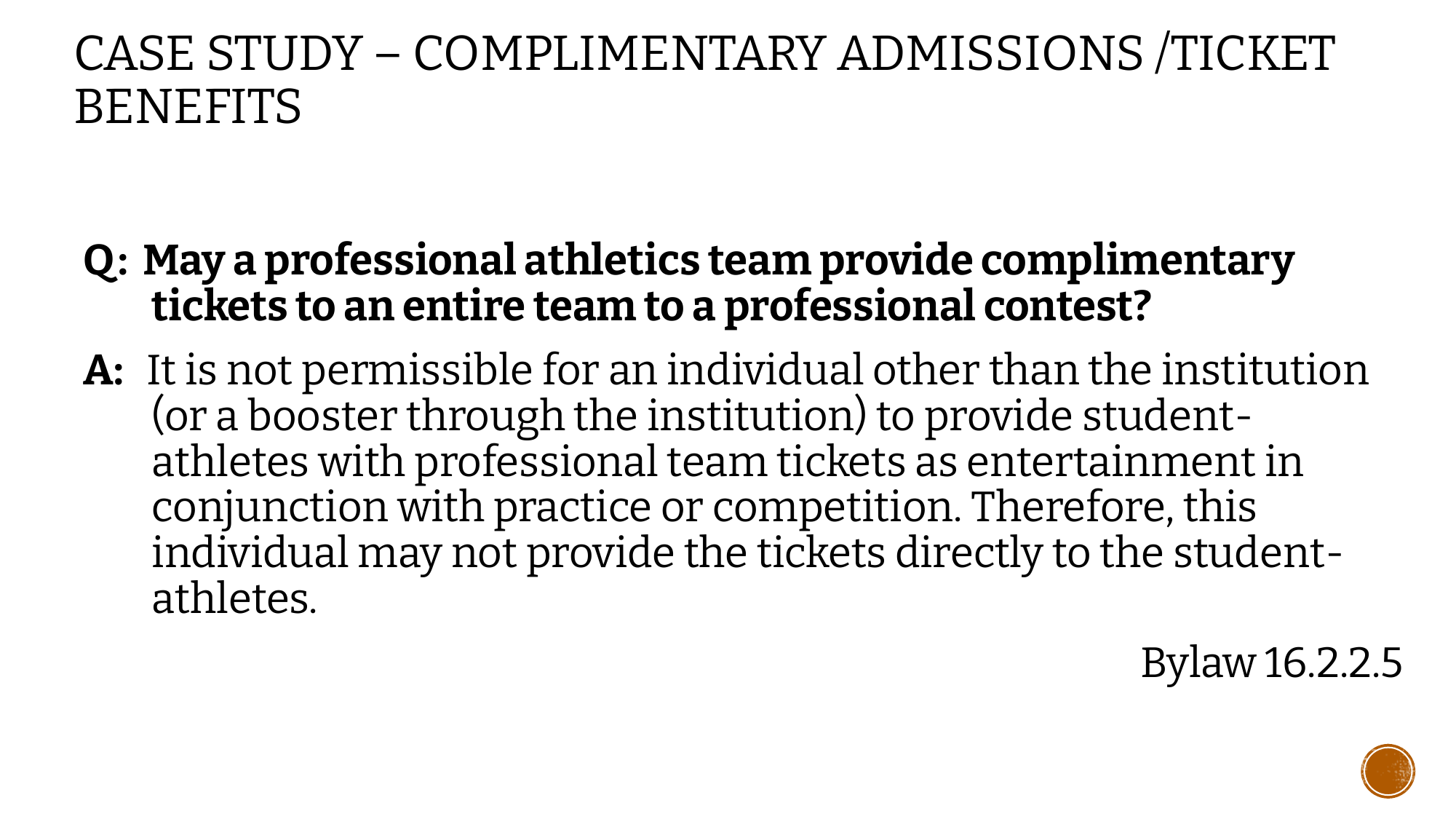

# Case Study – Complimentary Admissions /Ticket Benefits
Q:  May a professional athletics team provide complimentary tickets to an entire team to a professional contest?
A:   It is not permissible for an individual other than the institution (or a booster through the institution) to provide student-athletes with professional team tickets as entertainment in conjunction with practice or competition. Therefore, this individual may not provide the tickets directly to the student-athletes.
								                           Bylaw 16.2.2.5